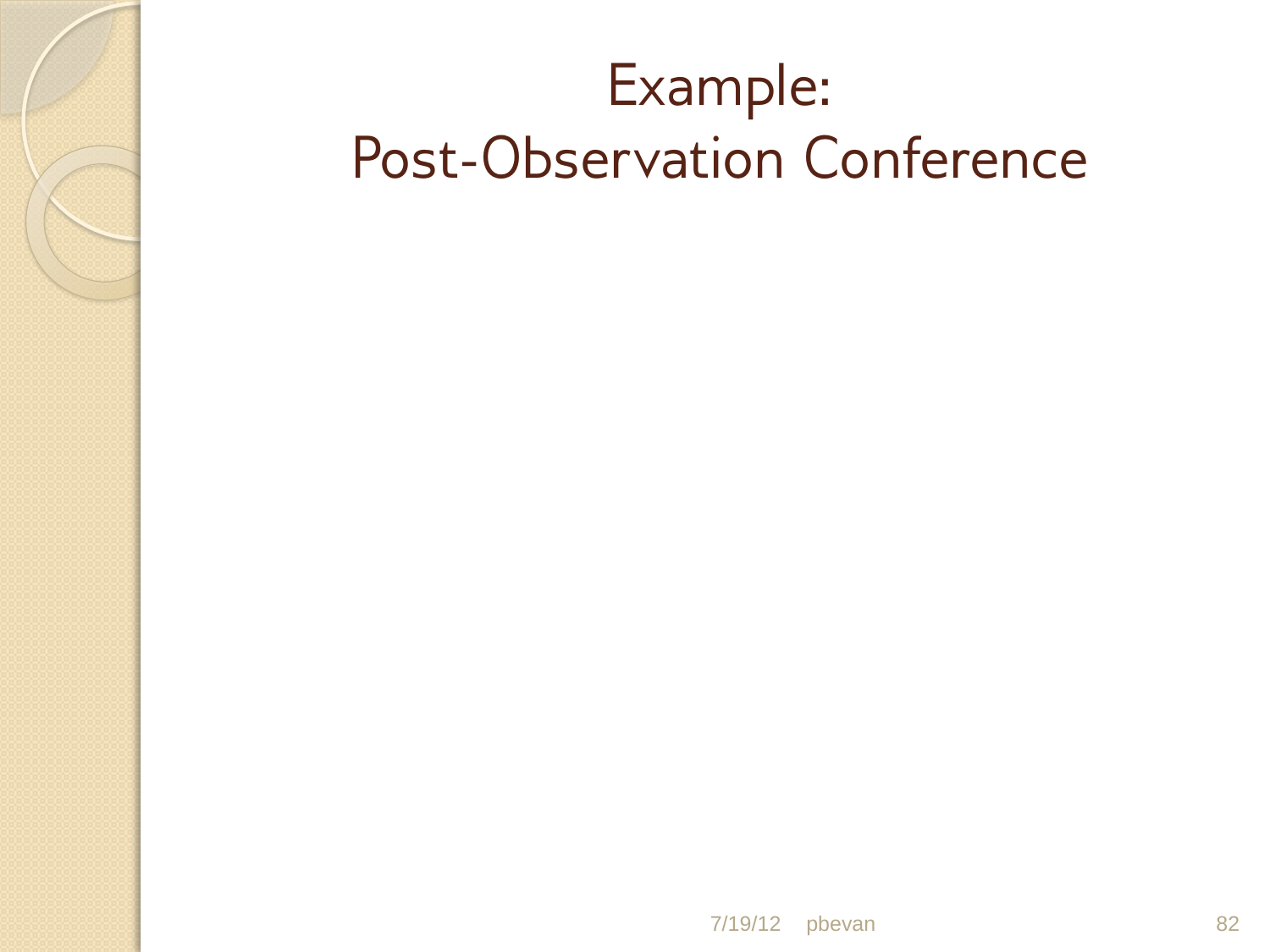

# Example: Post-Observation Conference

7/19/12
pbevan
82